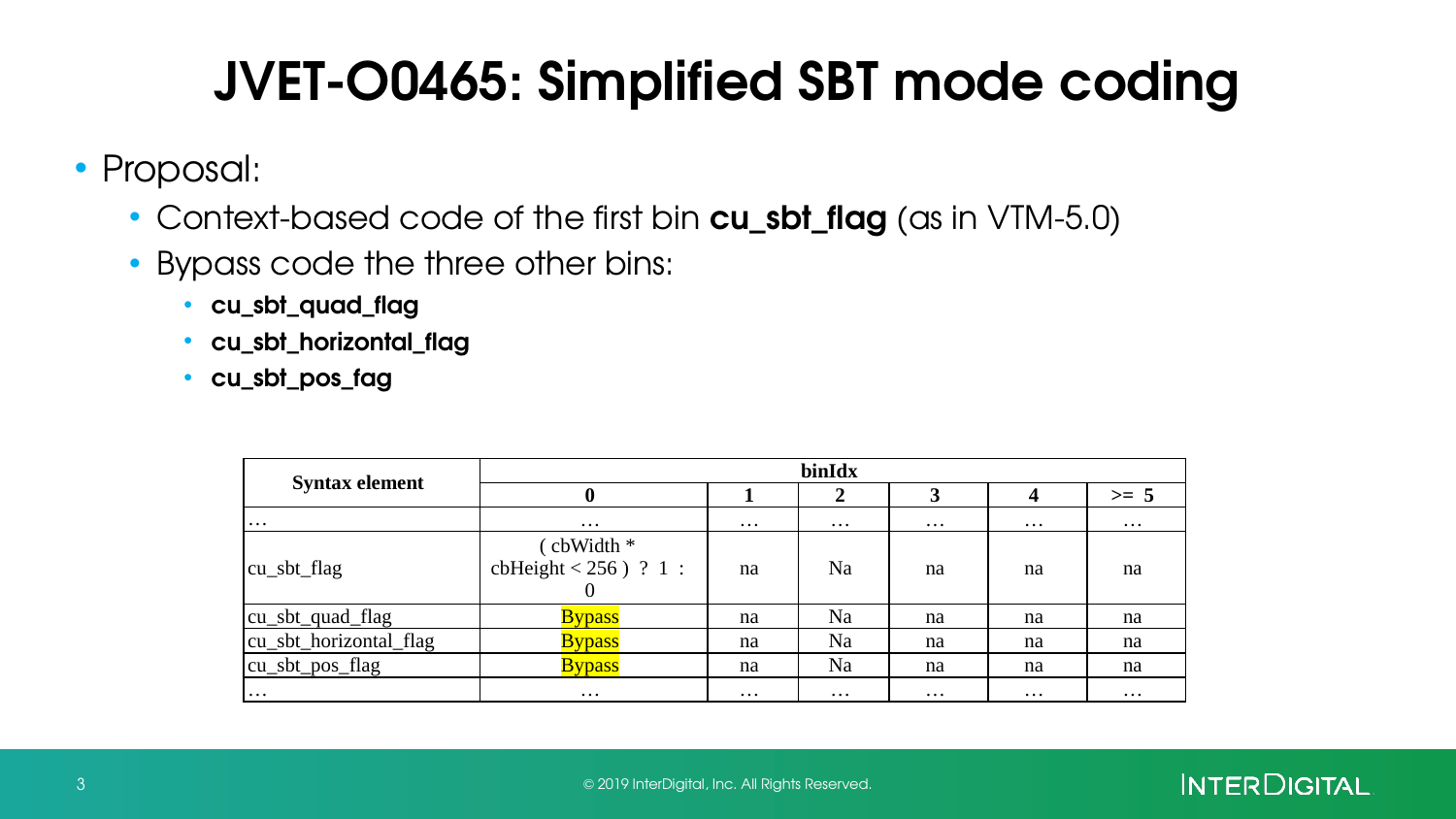

# JVET-O0465: Simplified SBT mode coding
Proposal:
Context-based code of the first bin cu_sbt_flag (as in VTM-5.0)
Bypass code the three other bins:
cu_sbt_quad_flag
cu_sbt_horizontal_flag
cu_sbt_pos_fag
| Syntax element | binIdx |  |  |  |  |  |
| --- | --- | --- | --- | --- | --- | --- |
|  | 0 | 1 | 2 | 3 | 4 | >= 5 |
| … | … | … | … | … | … | … |
| cu\_sbt\_flag | ( cbWidth \*  cbHeight < 256 ) ? 1 : 0 | na | Na | na | na | na |
| cu\_sbt\_quad\_flag | Bypass | na | Na | na | na | na |
| cu\_sbt\_horizontal\_flag | Bypass | na | Na | na | na | na |
| cu\_sbt\_pos\_flag | Bypass | na | Na | na | na | na |
| … | … | … | … | … | … | … |
3
© 2019 InterDigital, Inc. All Rights Reserved.